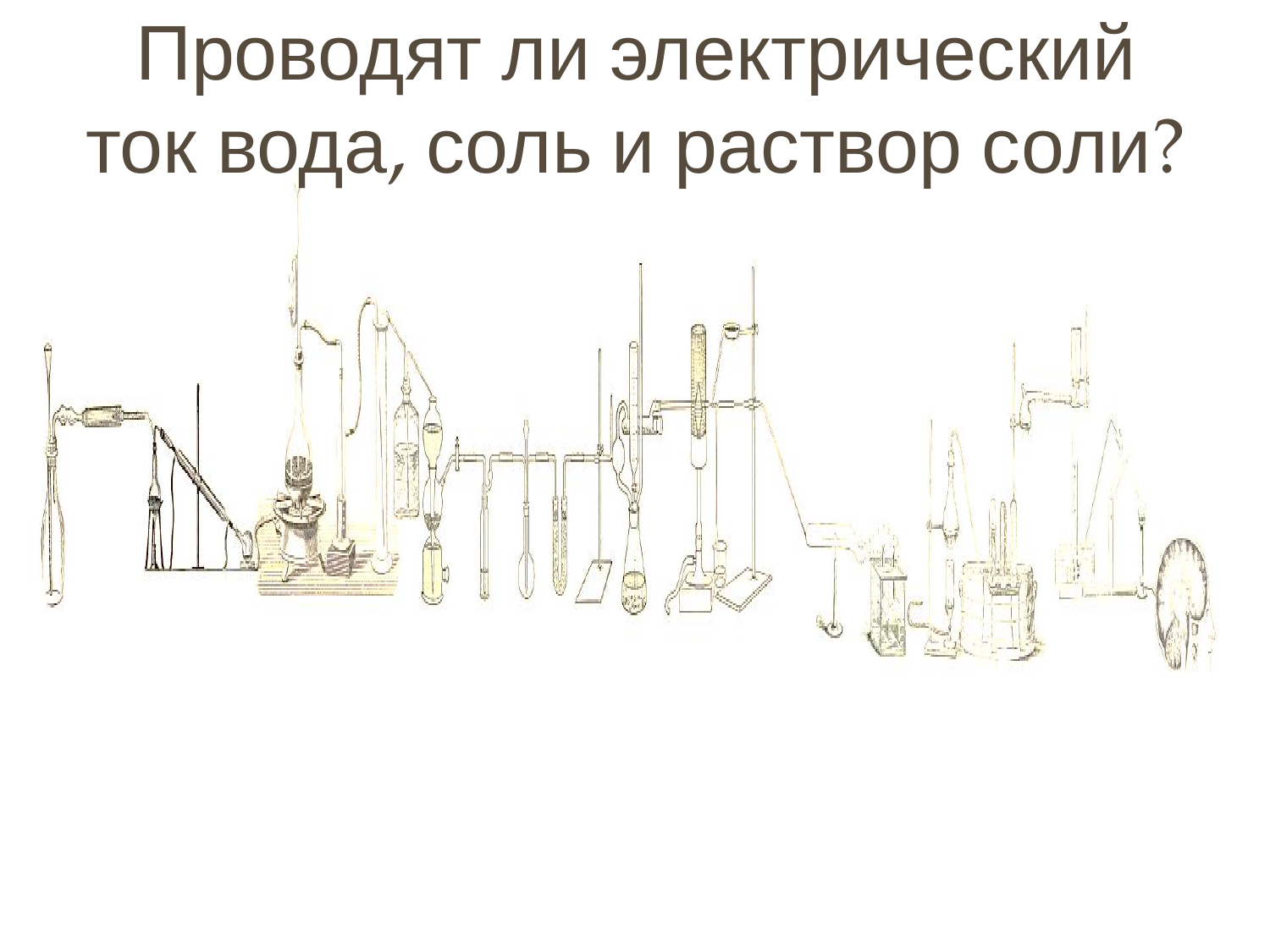

# Проводят ли электрический ток вода, соль и раствор соли?